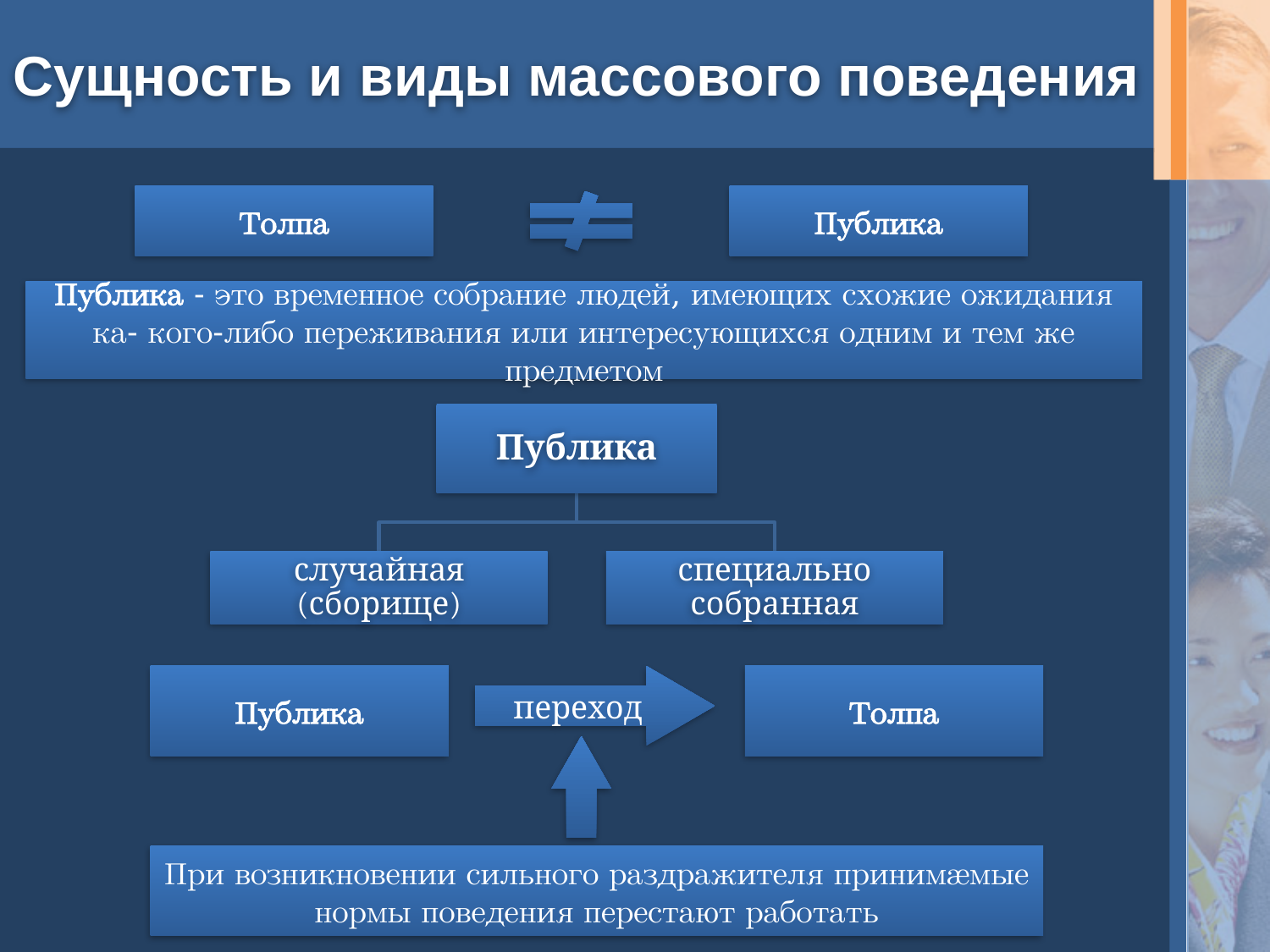

# Сущность и виды массового поведения
Толпа
Публика

Публика - это временное собрание людей, имеющих схожие ожидания ка- кого-либо переживания или интересующихся одним и тем же предметом

Публика

случайная (сборище)

специально собранная
Публика
переход
Толпа

При возникновении сильного раздражителя принимаемые нормы поведения перестают работать